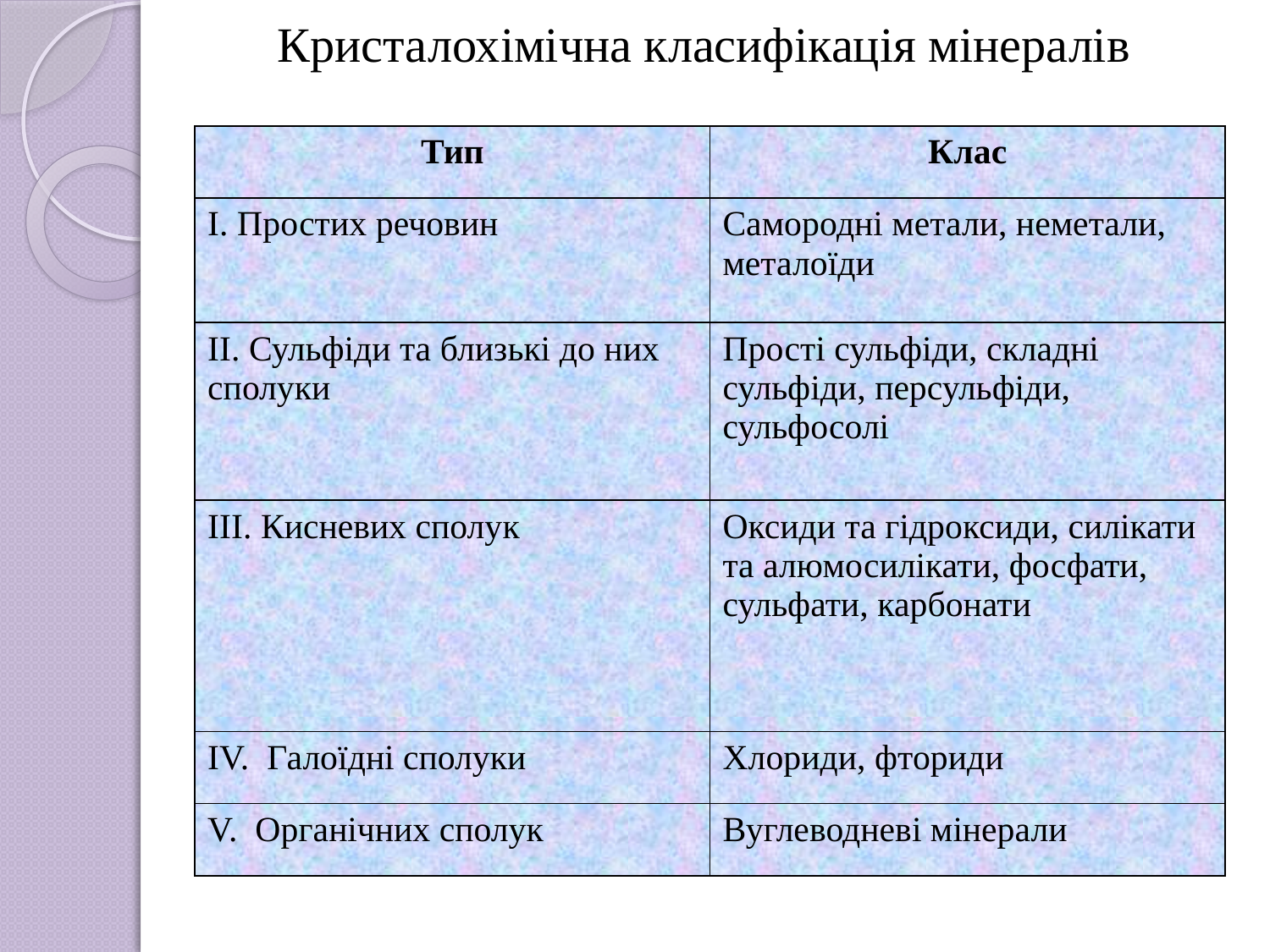

Кристалохімічна класифікація мінералів
| Тип | Клас |
| --- | --- |
| І. Простих речовин | Самородні метали, неметали, металоїди |
| ІІ. Сульфіди та близькі до них сполуки | Прості сульфіди, складні сульфіди, персульфіди, сульфосолі |
| ІІІ. Кисневих сполук | Оксиди та гідроксиди, силікати та алюмосилікати, фосфати, сульфати, карбонати |
| IV. Галоїдні сполуки | Хлориди, фториди |
| V. Органічних сполук | Вуглеводневі мінерали |